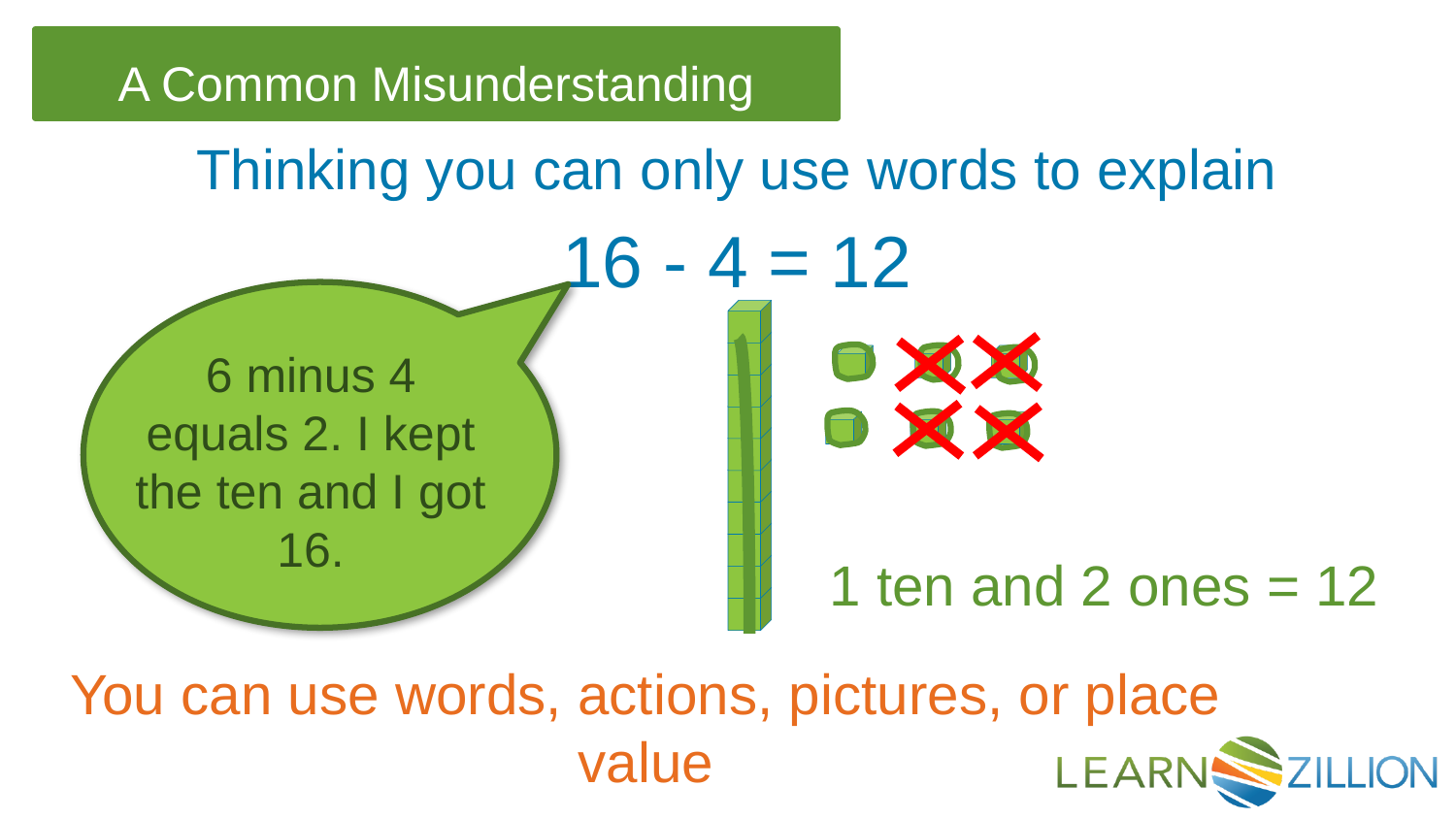

Thinking you can only use words to explain
16 - 4 = 12

6 minus 4 equals 2. I kept the ten and I got 16.

1 ten and 2 ones = 12
You can use words, actions, pictures, or place value